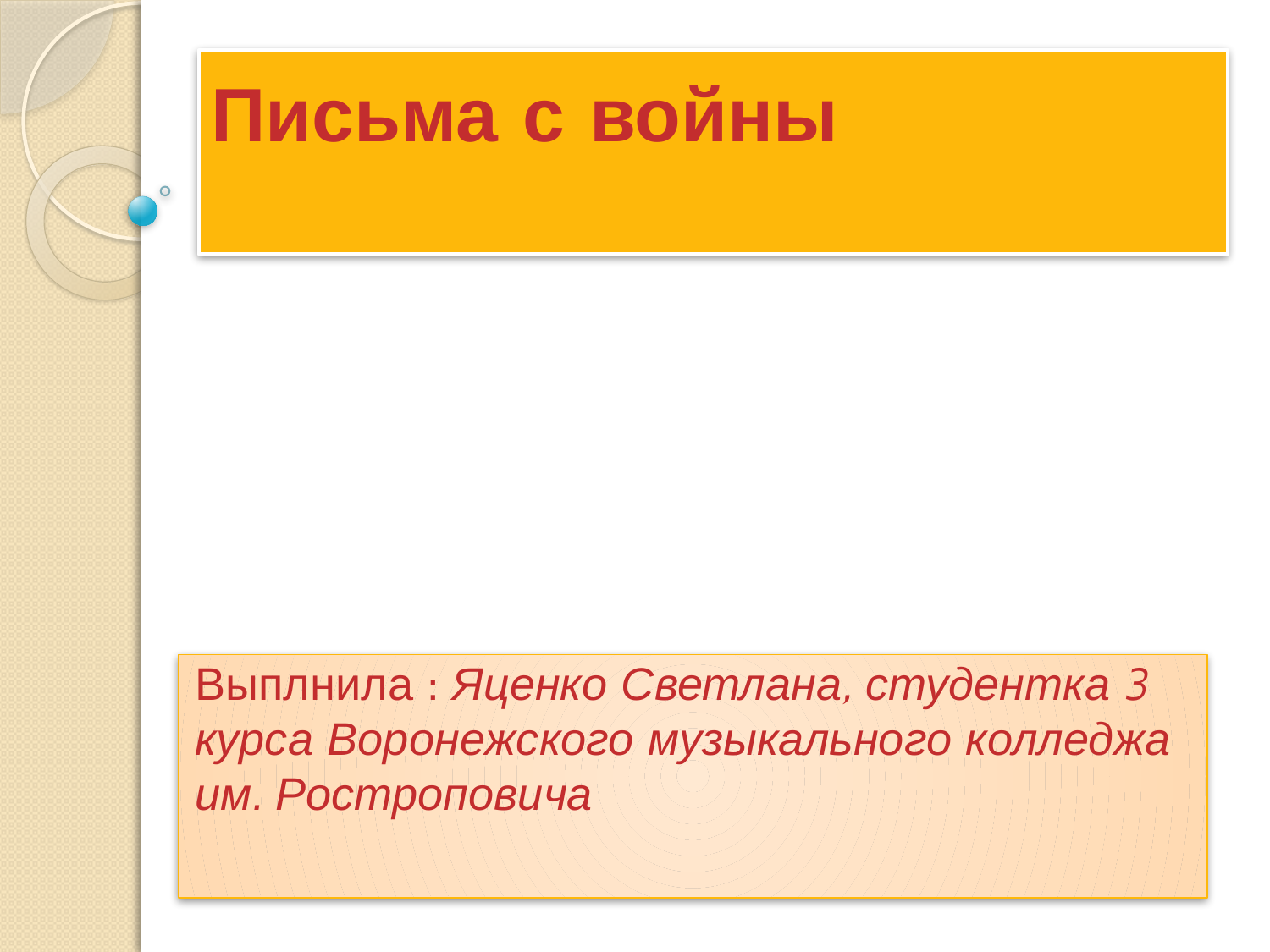

# Письма с войны
Выплнила : Яценко Светлана, студентка 3 курса Воронежского музыкального колледжа им. Ростроповича